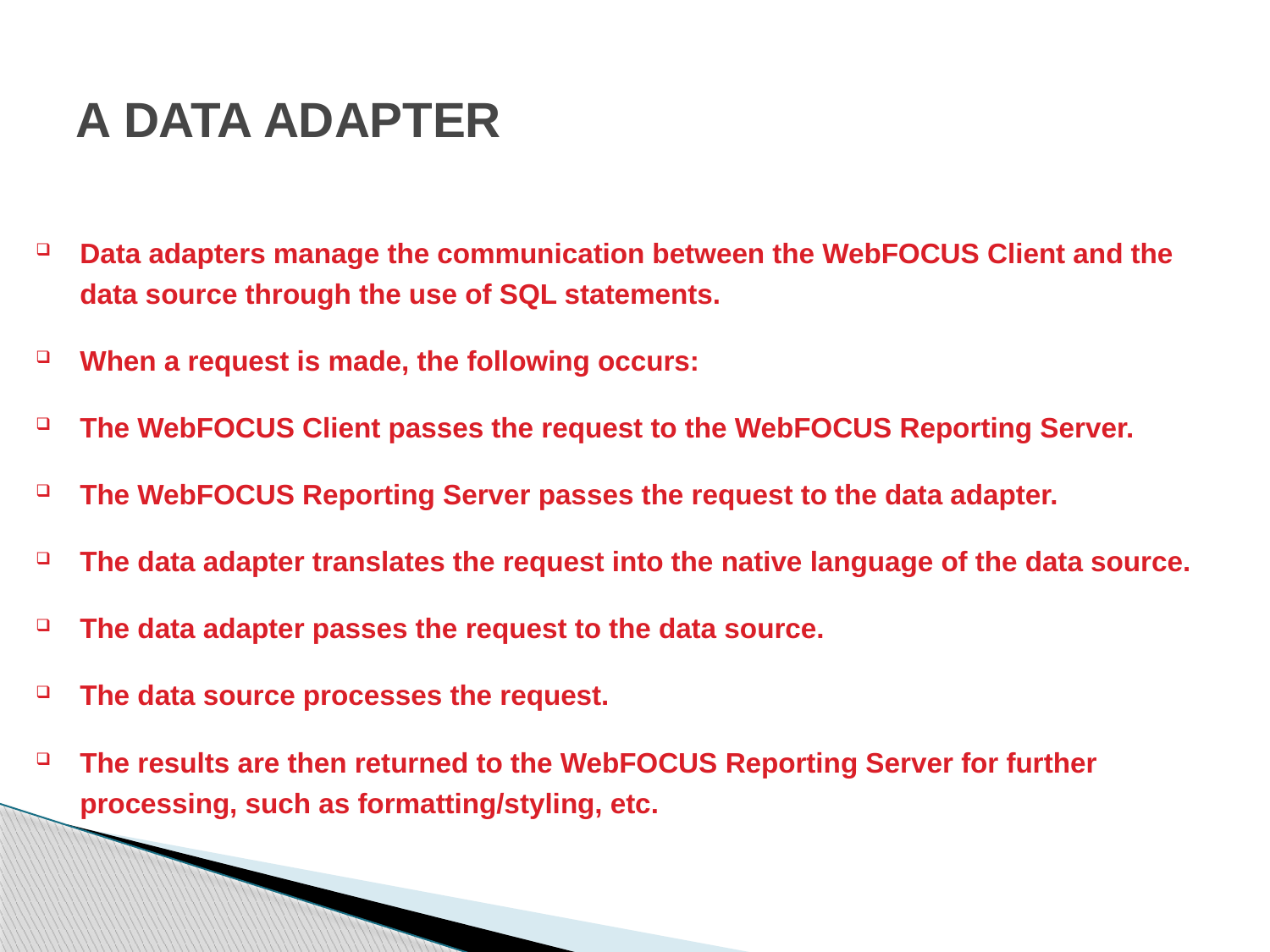

# A DATA ADAPTER
Data adapters manage the communication between the WebFOCUS Client and the data source through the use of SQL statements.
When a request is made, the following occurs:
The WebFOCUS Client passes the request to the WebFOCUS Reporting Server.
The WebFOCUS Reporting Server passes the request to the data adapter.
The data adapter translates the request into the native language of the data source.
The data adapter passes the request to the data source.
The data source processes the request.
The results are then returned to the WebFOCUS Reporting Server for further processing, such as formatting/styling, etc.
10